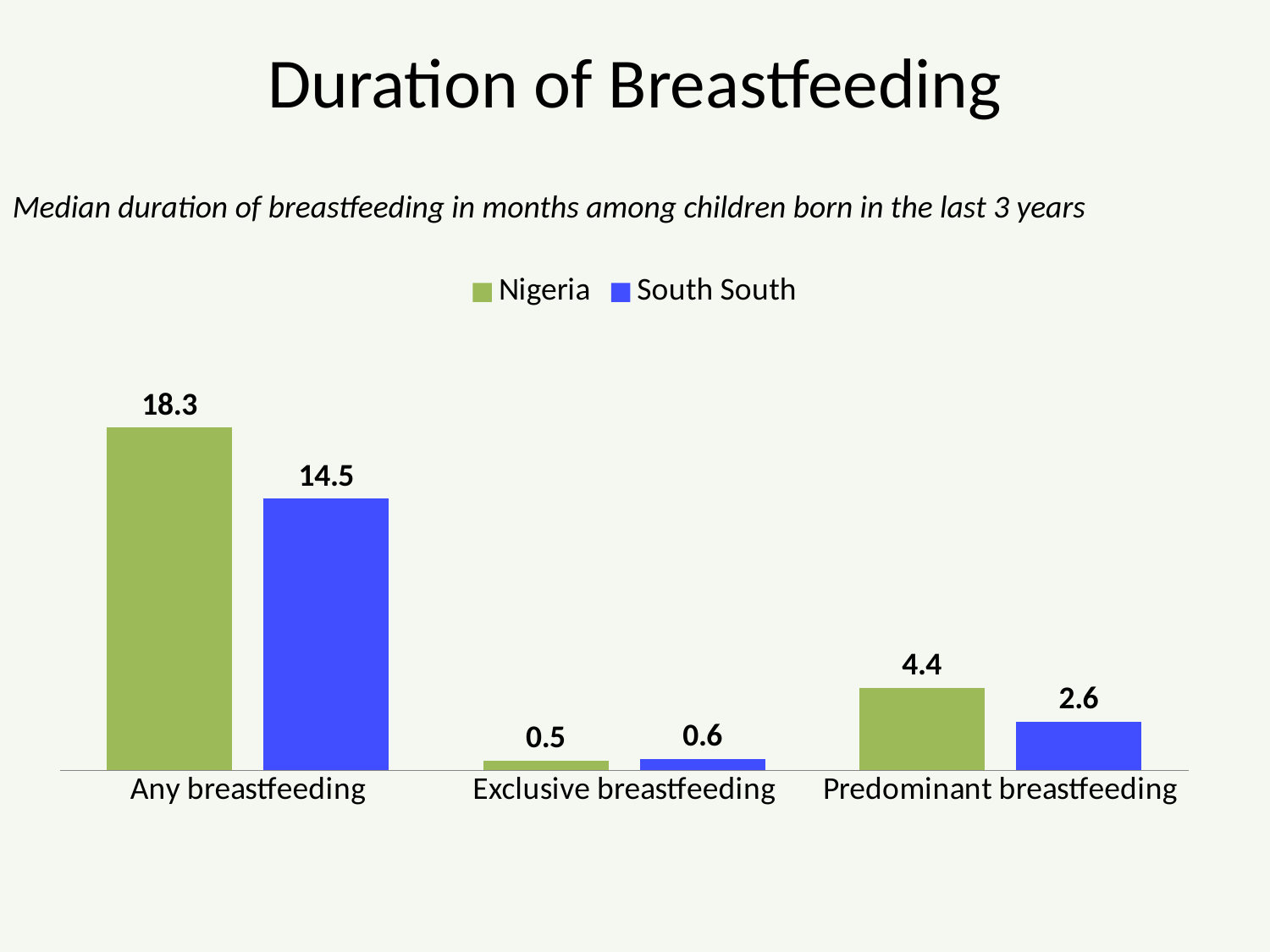

# Duration of Breastfeeding
Median duration of breastfeeding in months among children born in the last 3 years

### Chart

| Category | Nigeria | South South |
|---|---|---|
| Any breastfeeding | 18.3 | 14.5 |
| Exclusive breastfeeding | 0.5 | 0.6 |
| Predominant breastfeeding | 4.4 | 2.6 |